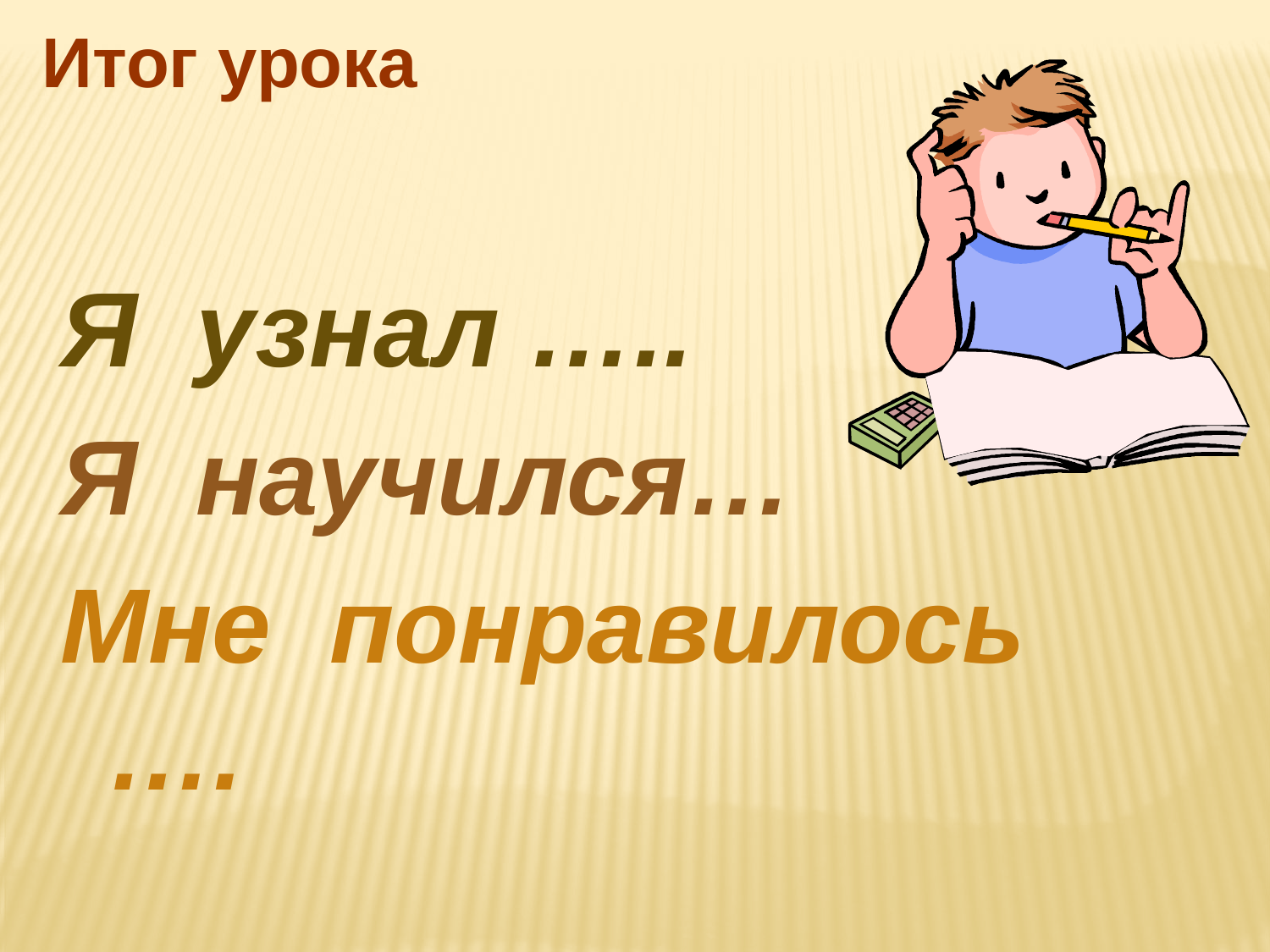

Итог урока

Я  узнал …..
Я  научился…
Мне  понравилось ….